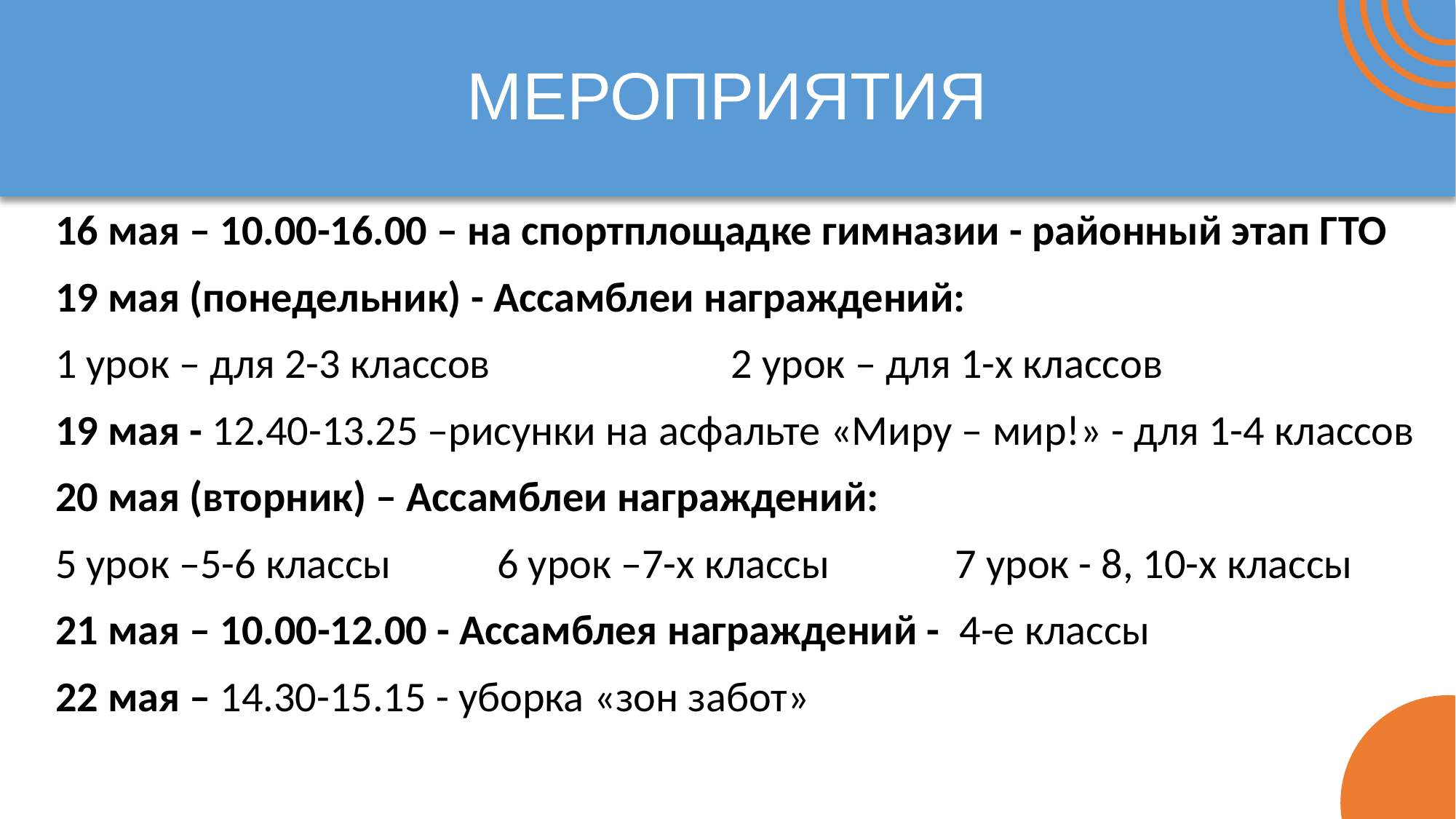

# МЕРОПРИЯТИЯ
16 мая – 10.00-16.00 – на спортплощадке гимназии - районный этап ГТО
19 мая (понедельник) - Ассамблеи награждений:
1 урок – для 2-3 классов                         2 урок – для 1-х классов
19 мая - 12.40-13.25 –рисунки на асфальте «Миру – мир!» - для 1-4 классов
20 мая (вторник) – Ассамблеи награждений:
5 урок –5-6 классы           6 урок –7-х классы             7 урок - 8, 10-х классы
21 мая – 10.00-12.00 - Ассамблея награждений -  4-е классы
22 мая – 14.30-15.15 - уборка «зон забот»